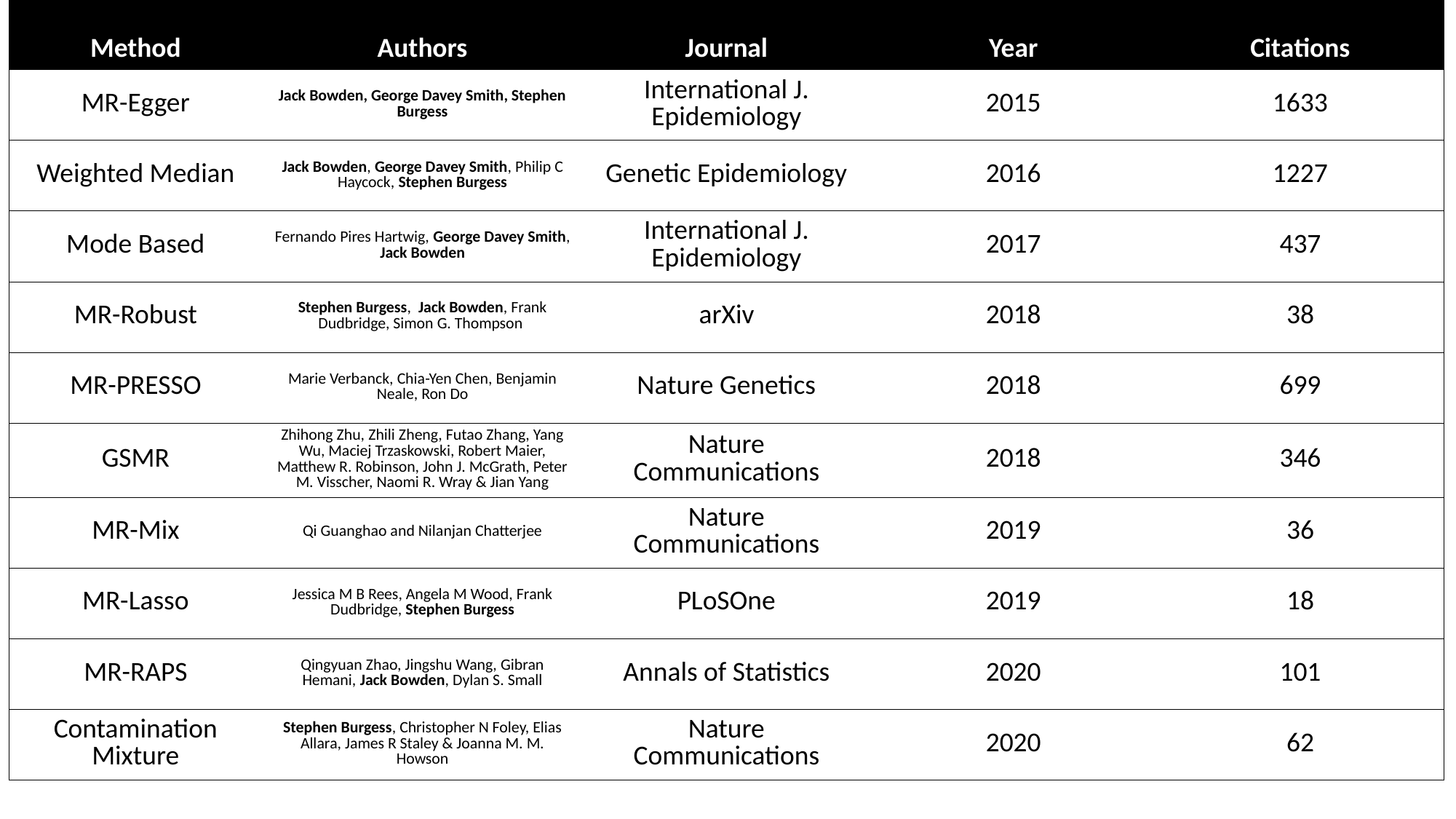

| Method | Authors | Journal | Year | Citations |
| --- | --- | --- | --- | --- |
| MR-Egger | Jack Bowden, George Davey Smith, Stephen Burgess | International J. Epidemiology | 2015 | 1633 |
| Weighted Median | Jack Bowden, George Davey Smith, Philip C Haycock, Stephen Burgess | Genetic Epidemiology | 2016 | 1227 |
| Mode Based | Fernando Pires Hartwig, George Davey Smith, Jack Bowden | International J. Epidemiology | 2017 | 437 |
| MR-Robust | Stephen Burgess, Jack Bowden, Frank Dudbridge, Simon G. Thompson | arXiv | 2018 | 38 |
| MR-PRESSO | Marie Verbanck, Chia-Yen Chen, Benjamin Neale, Ron Do | Nature Genetics | 2018 | 699 |
| GSMR | Zhihong Zhu, Zhili Zheng, Futao Zhang, Yang Wu, Maciej Trzaskowski, Robert Maier, Matthew R. Robinson, John J. McGrath, Peter M. Visscher, Naomi R. Wray & Jian Yang | Nature Communications | 2018 | 346 |
| MR-Mix | Qi Guanghao and Nilanjan Chatterjee | Nature Communications | 2019 | 36 |
| MR-Lasso | Jessica M B Rees, Angela M Wood, Frank Dudbridge, Stephen Burgess | PLoSOne | 2019 | 18 |
| MR-RAPS | Qingyuan Zhao, Jingshu Wang, Gibran Hemani, Jack Bowden, Dylan S. Small | Annals of Statistics | 2020 | 101 |
| Contamination Mixture | Stephen Burgess, Christopher N Foley, Elias Allara, James R Staley & Joanna M. M. Howson | Nature Communications | 2020 | 62 |